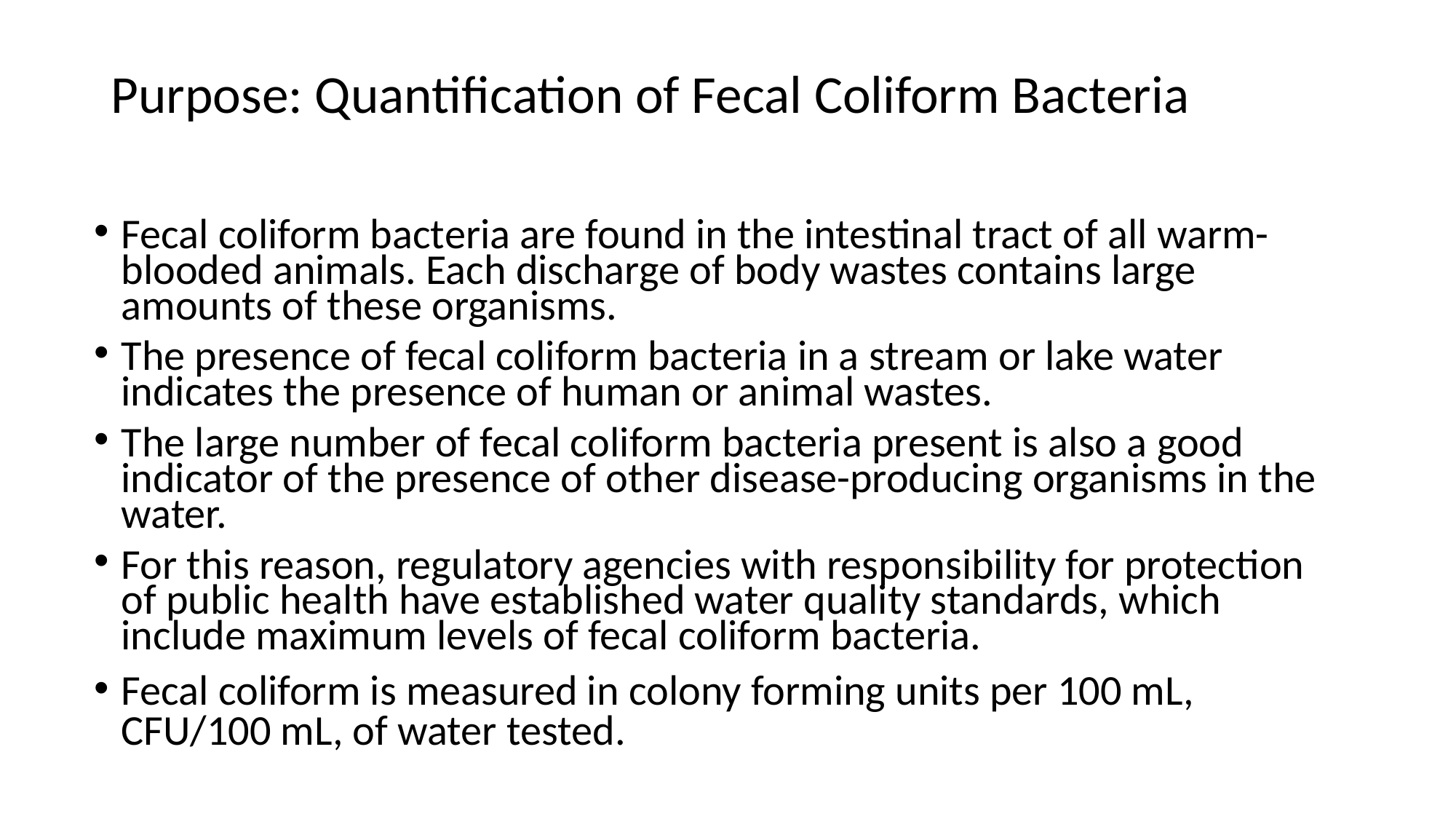

# Purpose: Quantification of Fecal Coliform Bacteria
Fecal coliform bacteria are found in the intestinal tract of all warm-blooded animals. Each discharge of body wastes contains large amounts of these organisms.
The presence of fecal coliform bacteria in a stream or lake water indicates the presence of human or animal wastes.
The large number of fecal coliform bacteria present is also a good indicator of the presence of other disease-producing organisms in the water.
For this reason, regulatory agencies with responsibility for protection of public health have established water quality standards, which include maximum levels of fecal coliform bacteria.
Fecal coliform is measured in colony forming units per 100 mL, CFU/100 mL, of water tested.